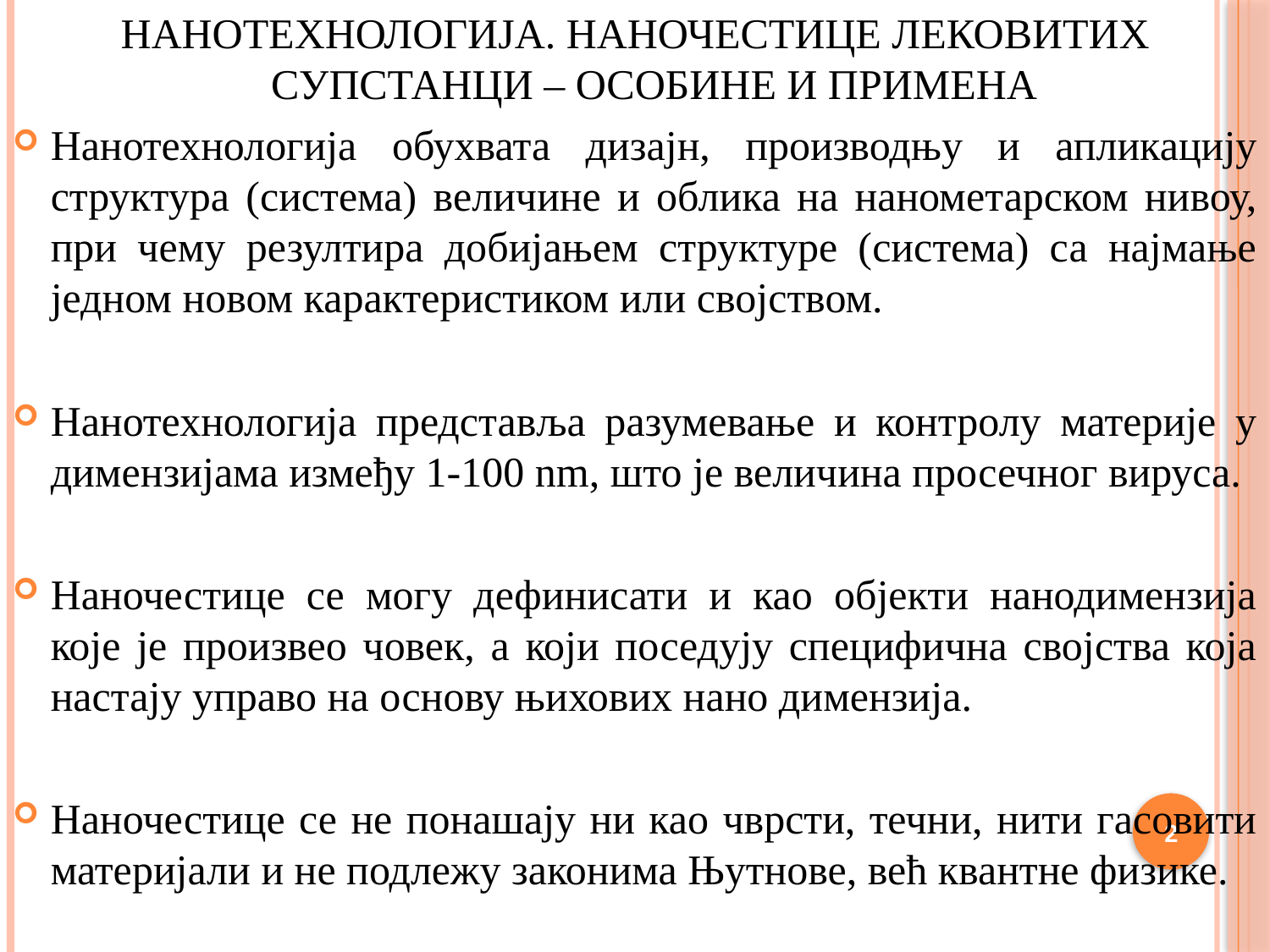

НАНОТЕХНОЛОГИЈА. НАНОЧЕСТИЦЕ ЛЕКОВИТИХ СУПСТАНЦИ – ОСОБИНЕ И ПРИМЕНА
Нанотехнологија обухвата дизајн, производњу и апликацију структура (система) величине и облика на нанометарском нивоу, при чему резултира добијањем структуре (система) са најмање једном новом карактеристиком или својством.

Нанотехнологија представља разумевање и контролу материје у димензијама између 1-100 nm, што је величина просечног вируса.

Наночестице се могу дефинисати и као објекти нанодимензија које је произвео човек, а који поседују специфична својства која настају управо на основу њихових нано димензија.

Наночестице се не понашају ни као чврсти, течни, нити гасовити материјали и не подлежу законима Њутнове, већ квантне физике.
2